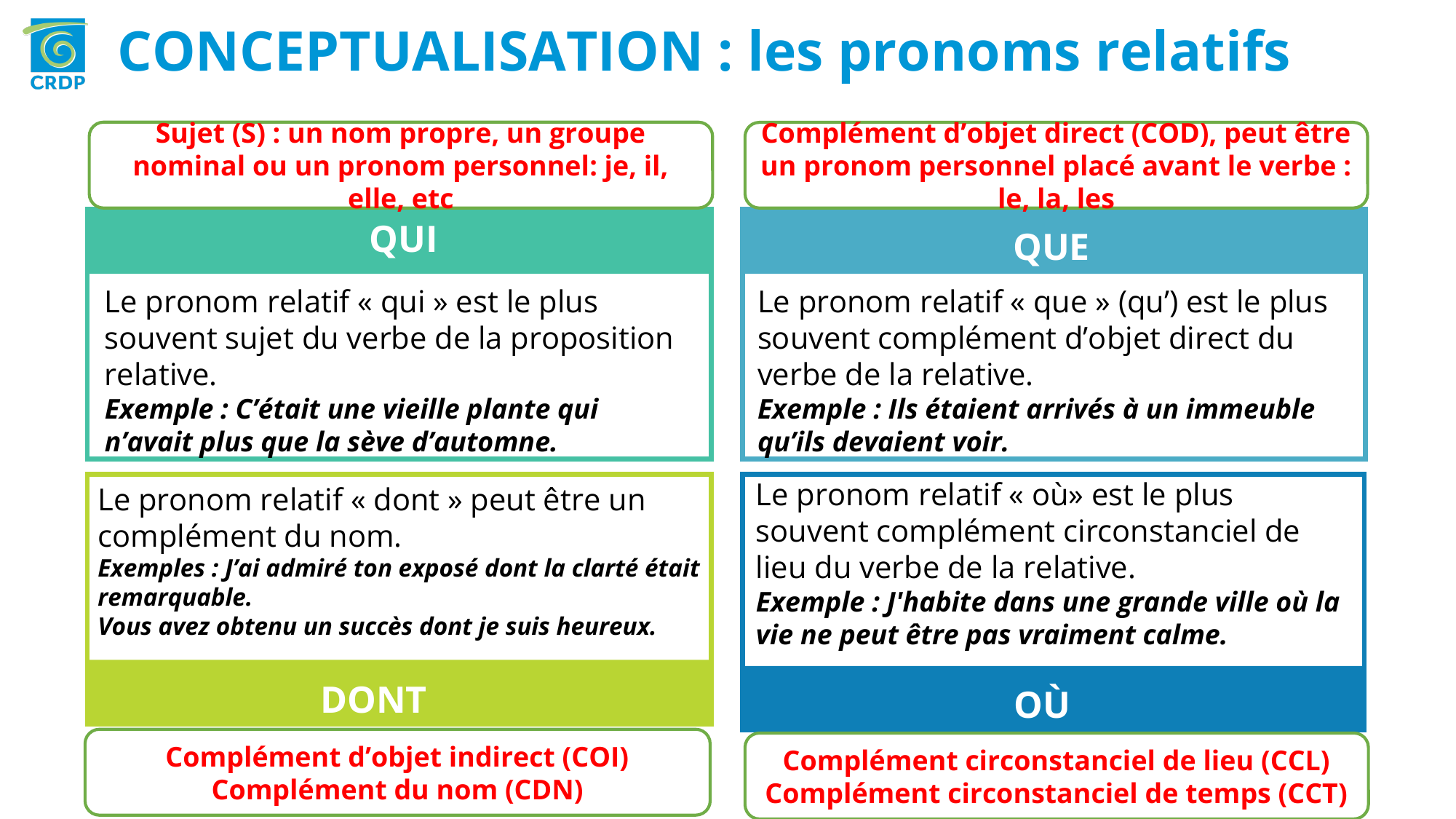

CONCEPTUALISATION : les pronoms relatifs
Sujet (S) : un nom propre, un groupe nominal ou un pronom personnel: je, il, elle, etc
Complément d’objet direct (COD), peut être un pronom personnel placé avant le verbe : le, la, les
QUI
QUE
Le pronom relatif « qui » est le plus souvent sujet du verbe de la proposition relative.
Exemple : C’était une vieille plante qui n’avait plus que la sève d’automne.
Le pronom relatif « que » (qu’) est le plus souvent complément d’objet direct du verbe de la relative.
Exemple : Ils étaient arrivés à un immeuble qu’ils devaient voir.
Le pronom relatif « où» est le plus souvent complément circonstanciel de lieu du verbe de la relative.
Exemple : J'habite dans une grande ville où la vie ne peut être pas vraiment calme.
Le pronom relatif « dont » peut être un complément du nom.
Exemples : J’ai admiré ton exposé dont la clarté était remarquable.
Vous avez obtenu un succès dont je suis heureux.
DONT
OÙ
Complément d’objet indirect (COI)
Complément du nom (CDN)
Complément circonstanciel de lieu (CCL)
Complément circonstanciel de temps (CCT)